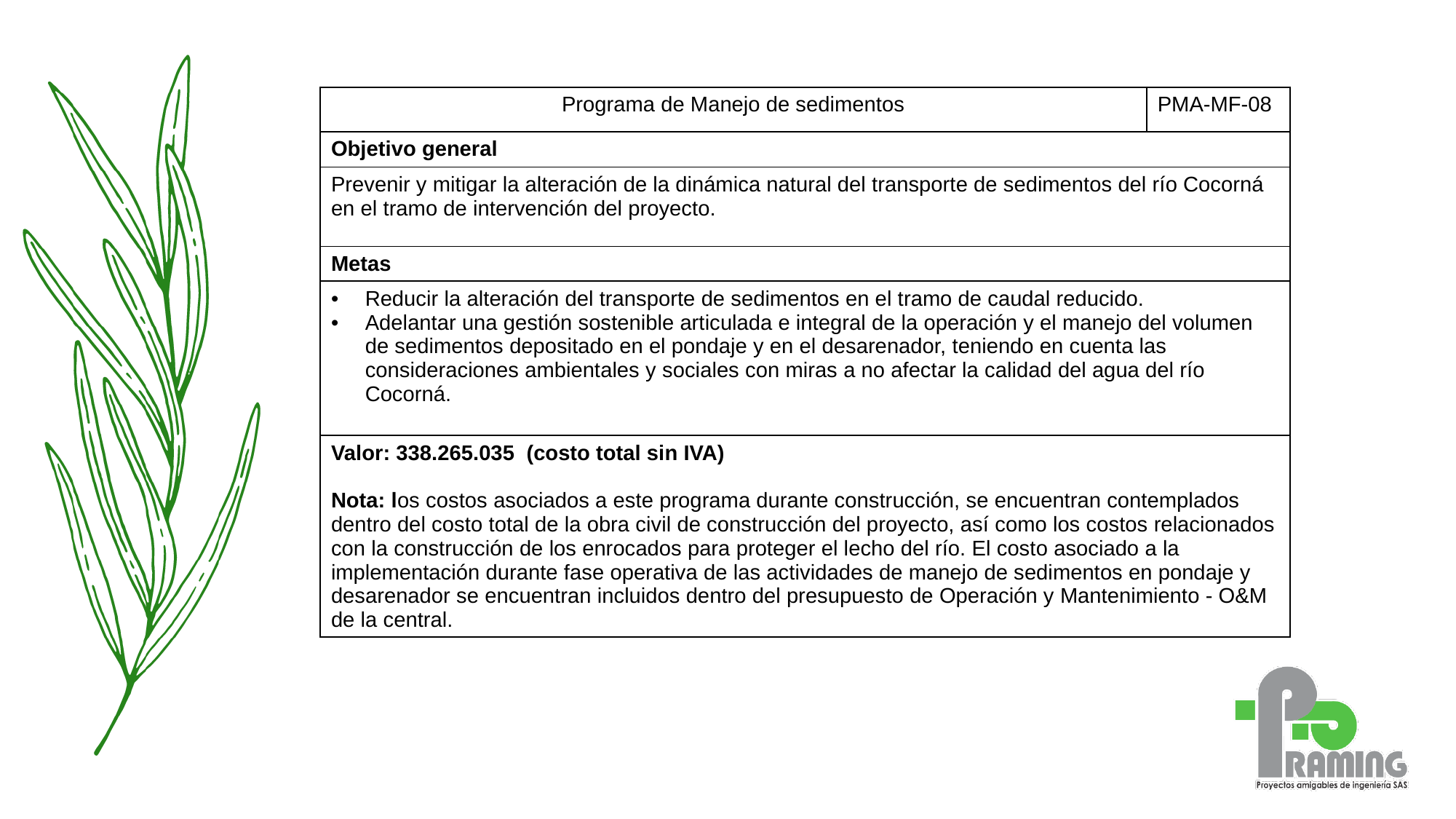

| Programa de Manejo de sedimentos | PMA-MF-08 |
| --- | --- |
| Objetivo general |  |
| Prevenir y mitigar la alteración de la dinámica natural del transporte de sedimentos del río Cocorná en el tramo de intervención del proyecto. |  |
| Metas |  |
| Reducir la alteración del transporte de sedimentos en el tramo de caudal reducido. Adelantar una gestión sostenible articulada e integral de la operación y el manejo del volumen de sedimentos depositado en el pondaje y en el desarenador, teniendo en cuenta las consideraciones ambientales y sociales con miras a no afectar la calidad del agua del río Cocorná. |  |
| Valor: 338.265.035 (costo total sin IVA) Nota: los costos asociados a este programa durante construcción, se encuentran contemplados dentro del costo total de la obra civil de construcción del proyecto, así como los costos relacionados con la construcción de los enrocados para proteger el lecho del río. El costo asociado a la implementación durante fase operativa de las actividades de manejo de sedimentos en pondaje y desarenador se encuentran incluidos dentro del presupuesto de Operación y Mantenimiento - O&M de la central. |  |